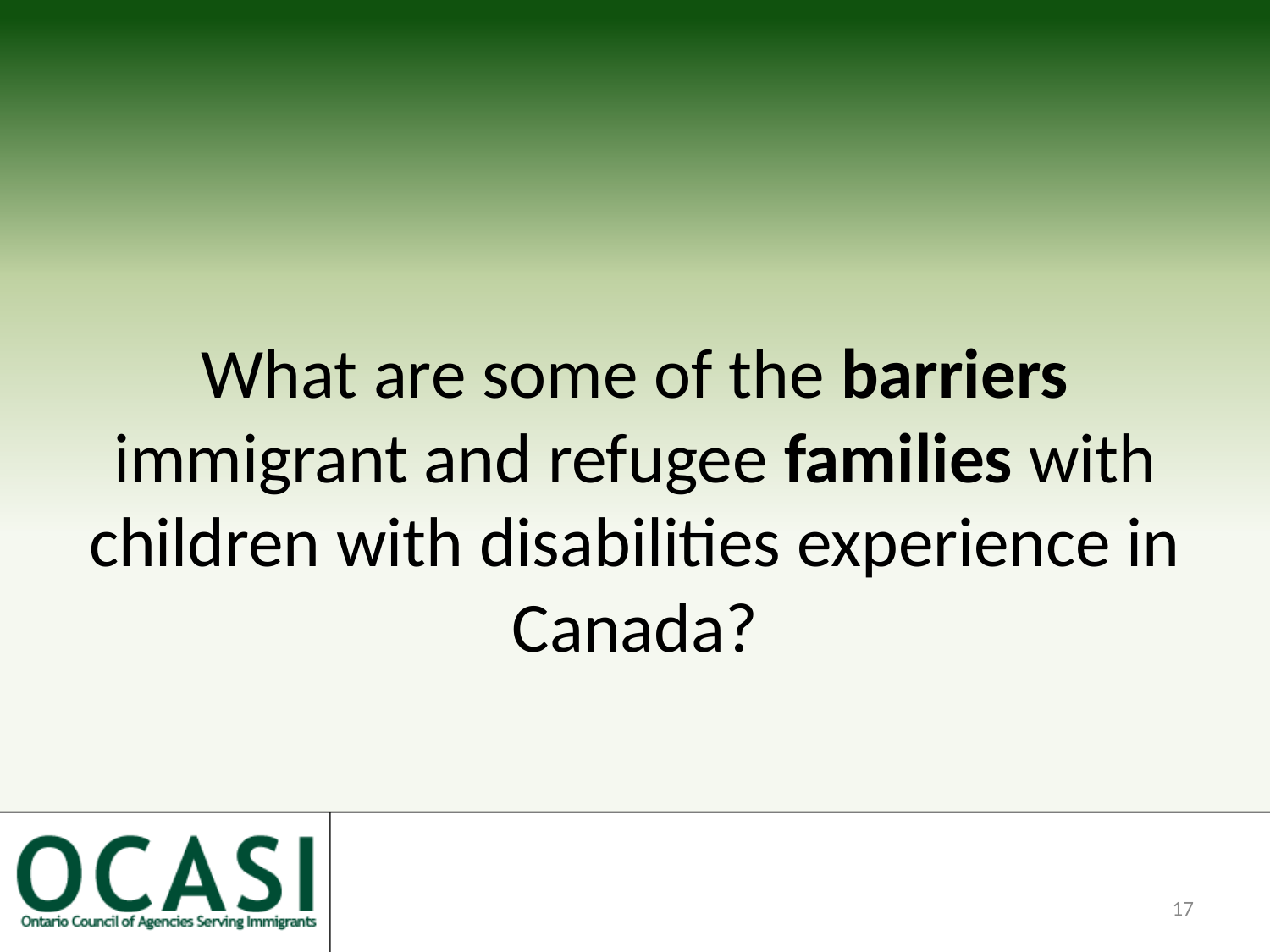

What are some of the barriers immigrant and refugee families with children with disabilities experience in Canada?

17